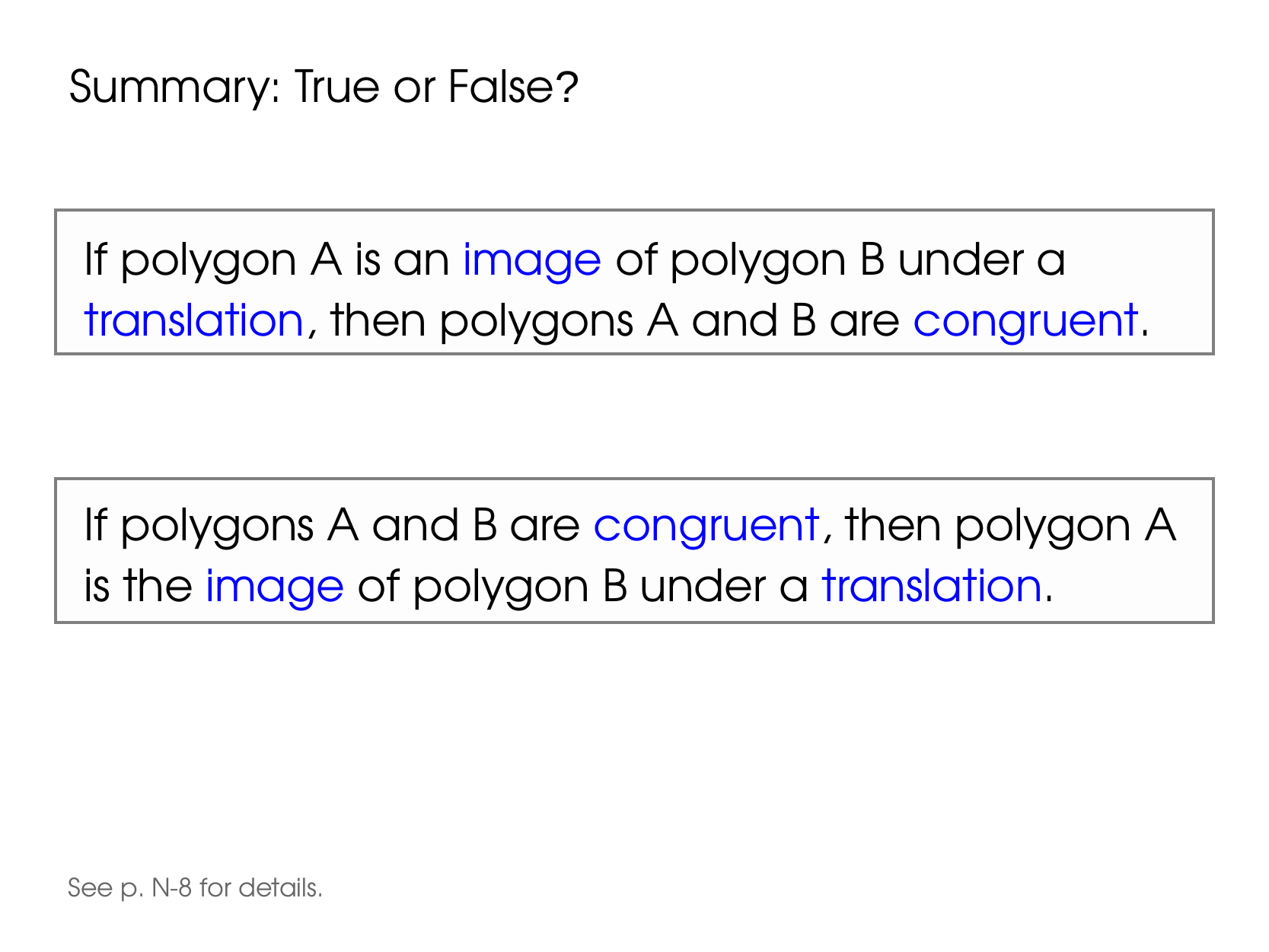

Summary: True or False?

If polygon A is an image of polygon B under a translation, then polygons A and B are congruent.

If polygons A and B are congruent, then polygon A is the image of polygon B under a translation.
See p. N-8 for details.